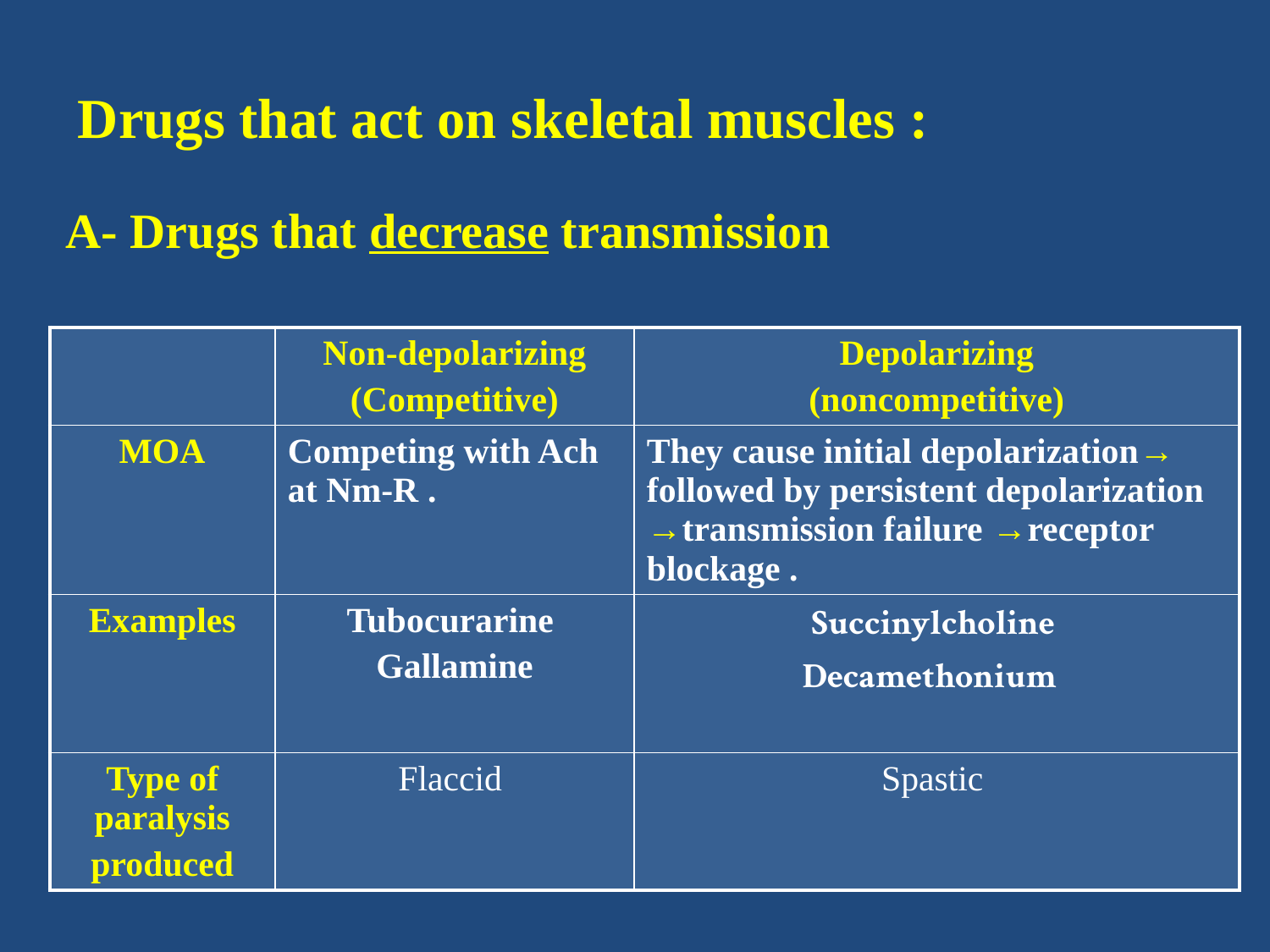

# Drugs that act on skeletal muscles :
    A- Drugs that decrease transmission

|  | Non-depolarizing (Competitive) | Depolarizing (noncompetitive) |
| --- | --- | --- |
| MOA | Competing with Ach at Nm-R . | They cause initial depolarization→ followed by persistent depolarization →transmission failure →receptor blockage . |
| Examples | Tubocurarine Gallamine | Succinylcholine Decamethonium |
| Type of paralysis produced | Flaccid | Spastic |